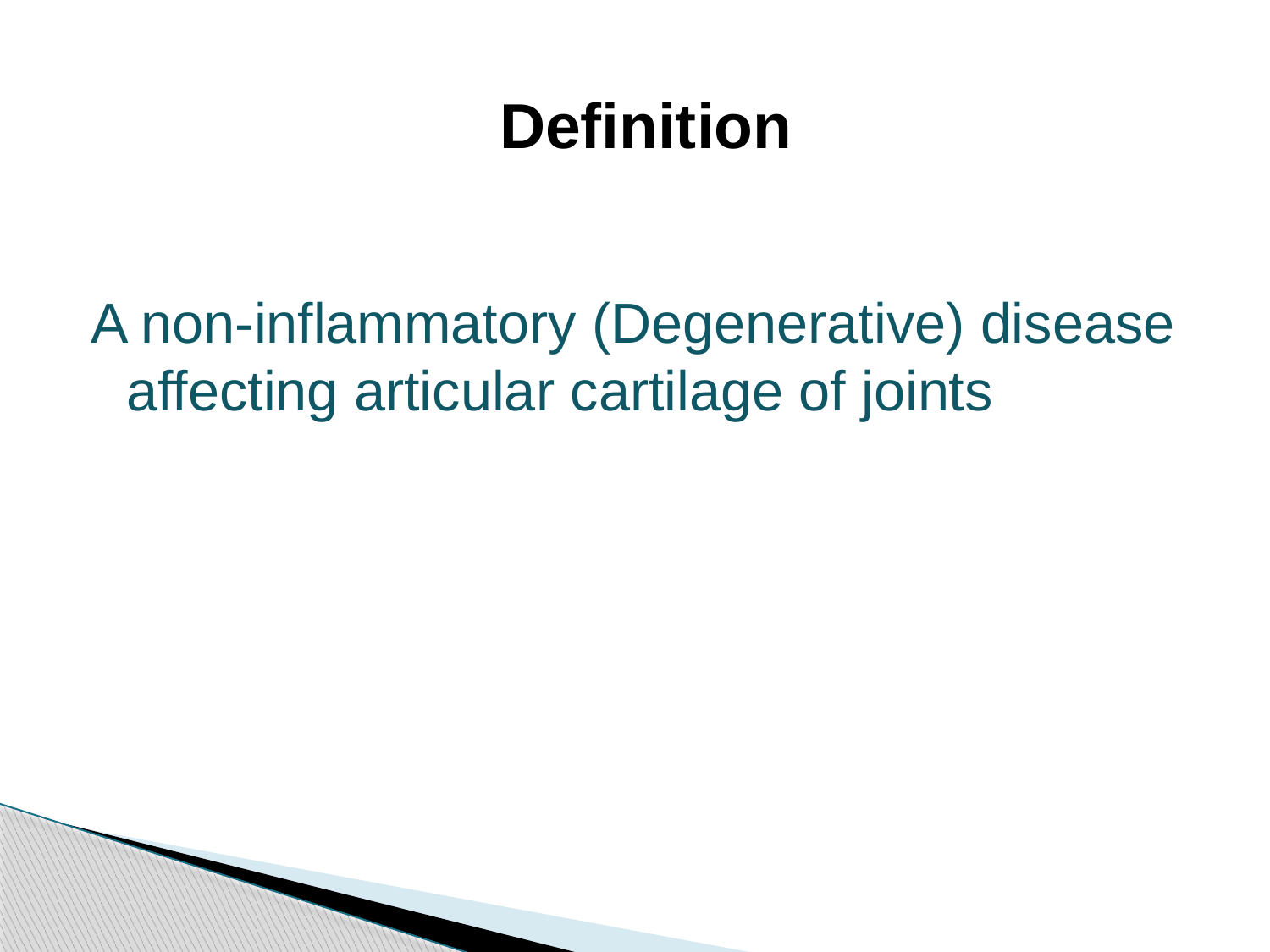

# Definition

A non-inflammatory (Degenerative) disease affecting articular cartilage of joints